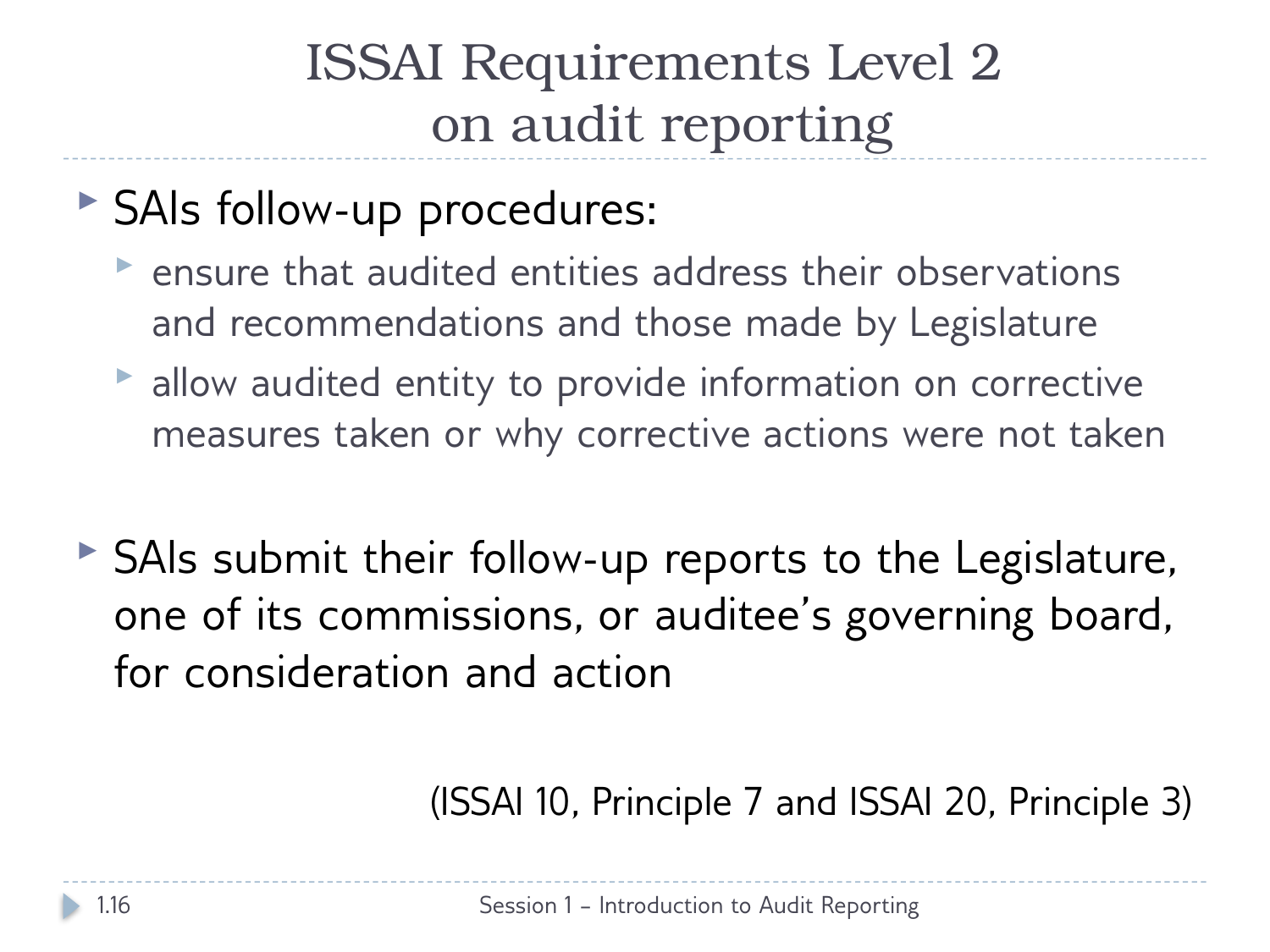

# ISSAI Requirements Level 2 on audit reporting
SAIs follow-up procedures:
ensure that audited entities address their observations and recommendations and those made by Legislature
allow audited entity to provide information on corrective measures taken or why corrective actions were not taken

SAIs submit their follow-up reports to the Legislature, one of its commissions, or auditee’s governing board, for consideration and action

(ISSAI 10, Principle 7 and ISSAI 20, Principle 3)
1.16
Session 1 – Introduction to Audit Reporting